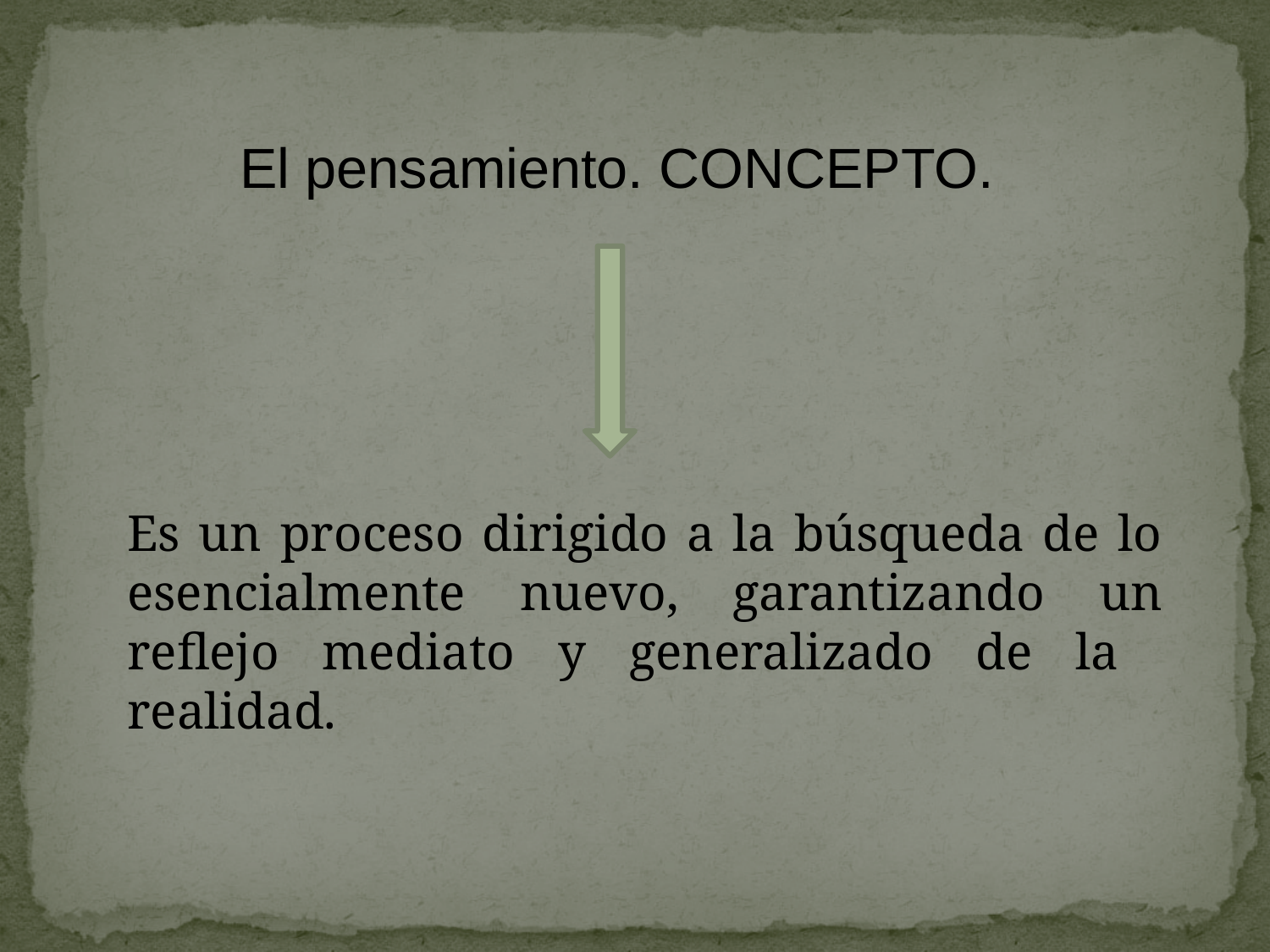

El pensamiento. CONCEPTO.

Es un proceso dirigido a la búsqueda de lo esencialmente nuevo, garantizando un reflejo mediato y generalizado de la  realidad.